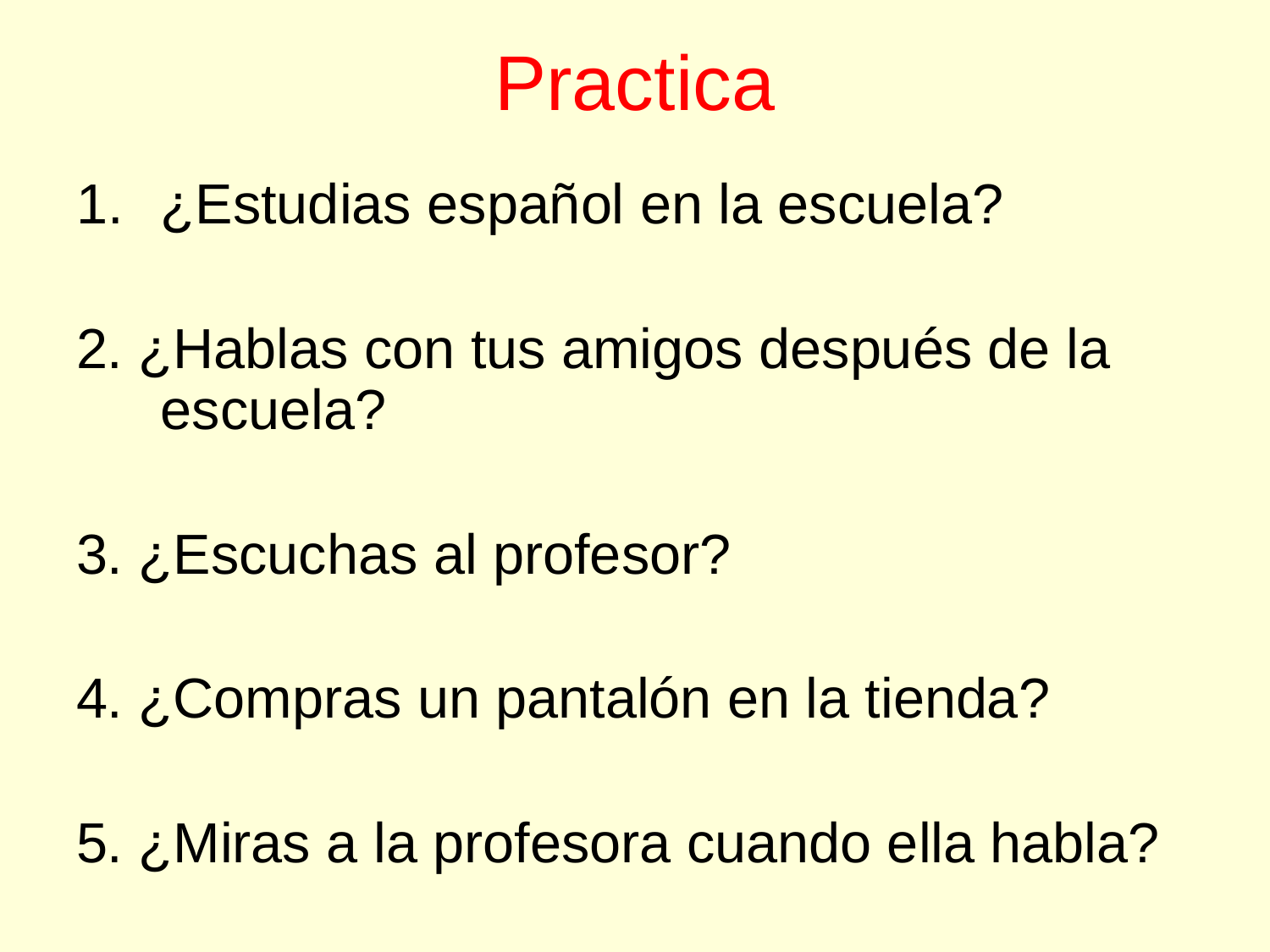

# Practica
¿Estudias español en la escuela?

2. ¿Hablas con tus amigos después de la escuela?

3. ¿Escuchas al profesor?

4. ¿Compras un pantalón en la tienda?

5. ¿Miras a la profesora cuando ella habla?